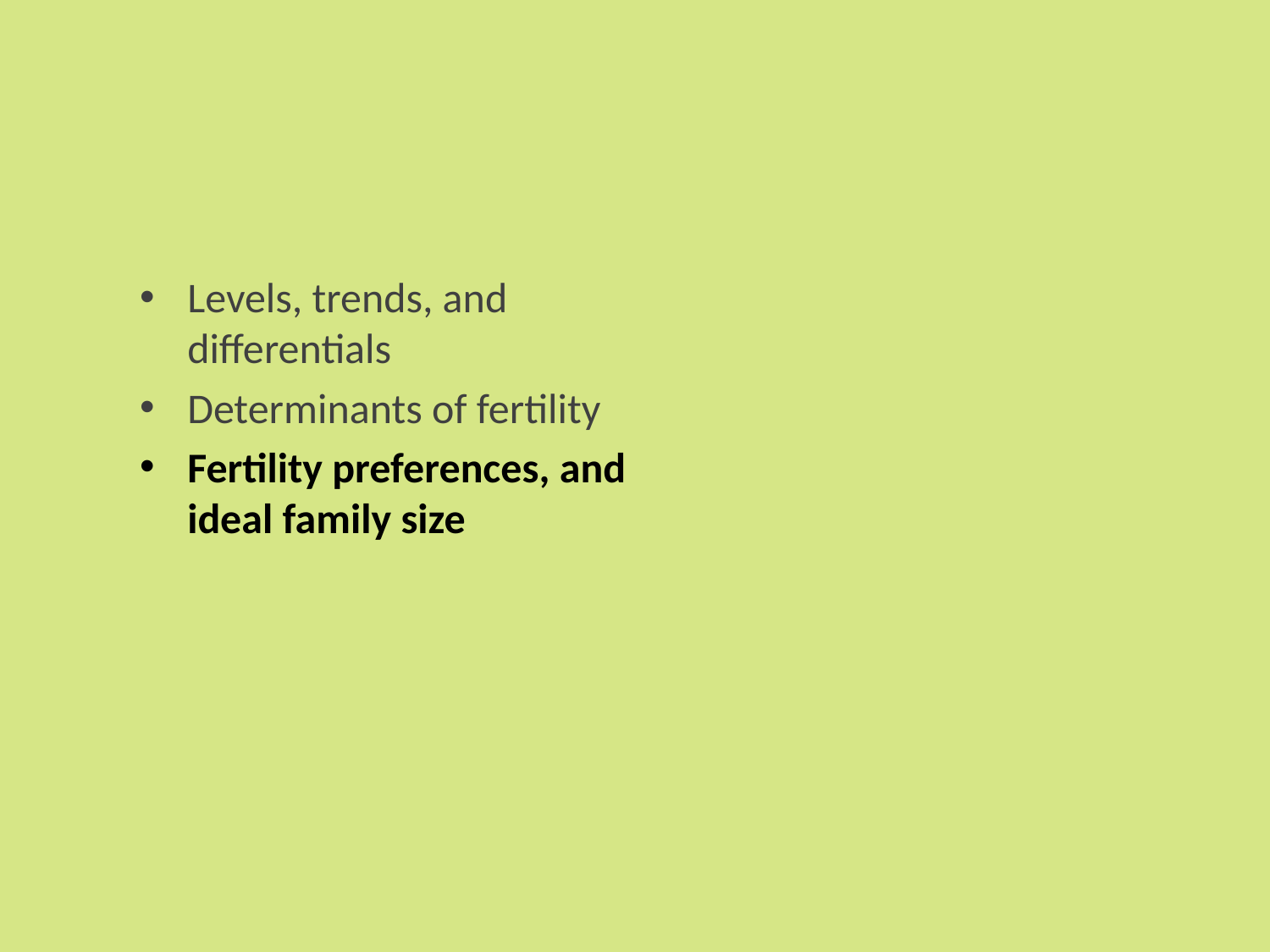

Levels, trends, and differentials
Determinants of fertility
Fertility preferences, and ideal family size